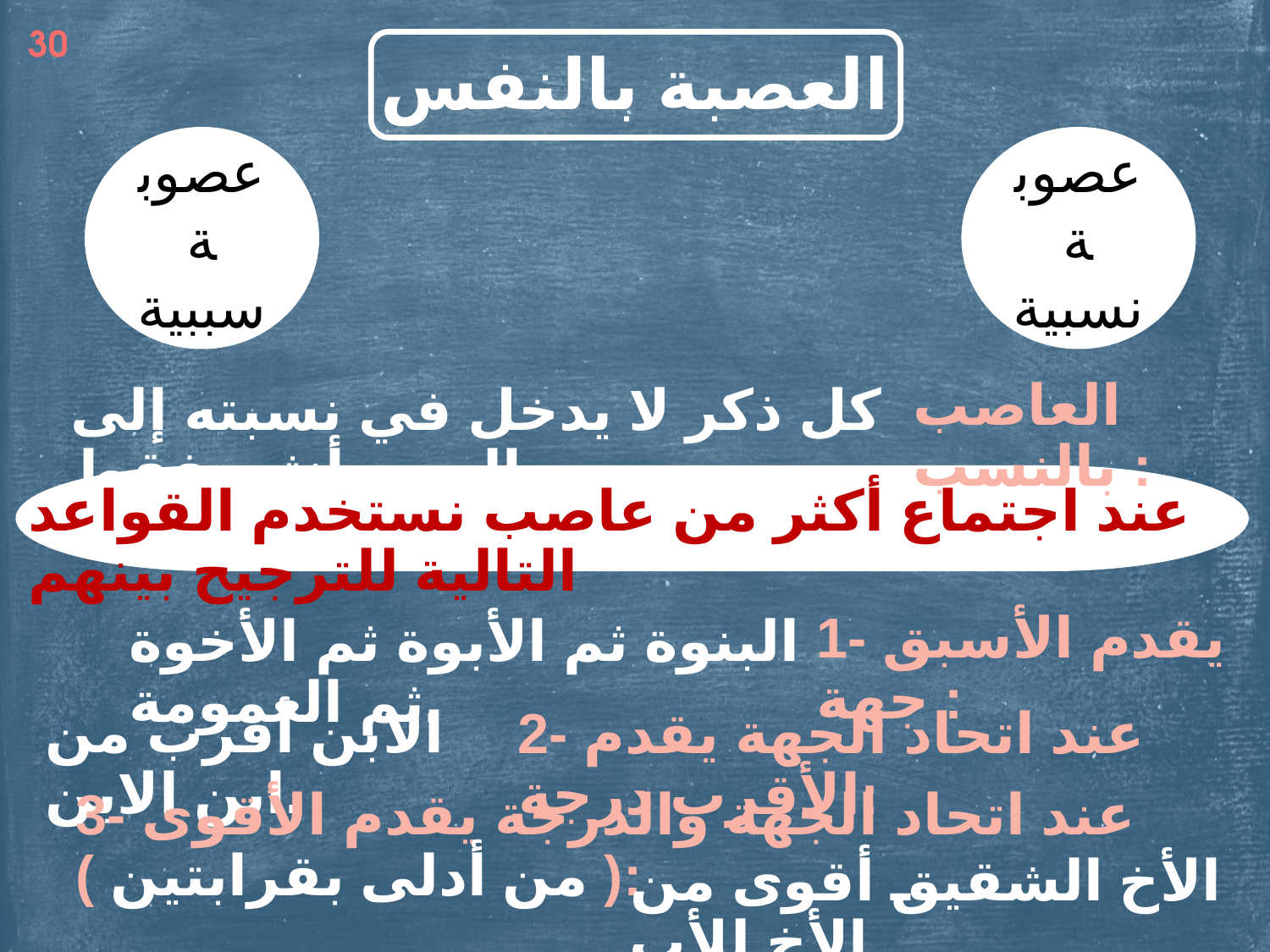

30

العصبة بالنفس
عصوبة سببية
عصوبة نسبية
العاصب بالنسب :
كل ذكر لا يدخل في نسبته إلى الميت أنثى فقط.

عند اجتماع أكثر من عاصب نستخدم القواعد التالية للترجيح بينهم
1- يقدم الأسبق جهة :
البنوة ثم الأبوة ثم الأخوة ثم العمومة.
الابن أقرب من ابن الابن.
2- عند اتحاد الجهة يقدم الأقرب درجة:
3- عند اتحاد الجهة والدرجة يقدم الأقوى ( من أدلى بقرابتين ):
الأخ الشقيق أقوى من الأخ للأب.